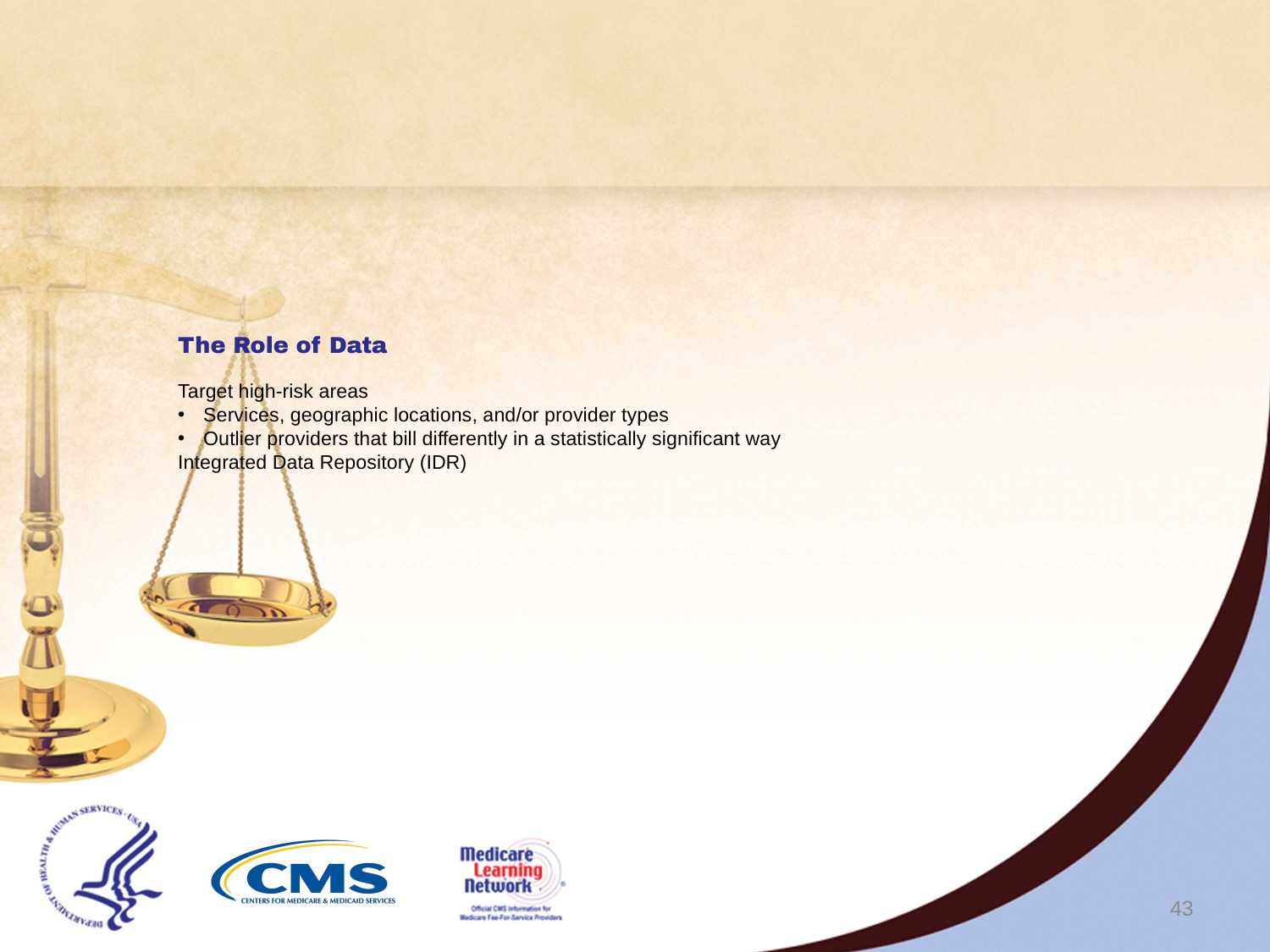

# The Role of Data Target high-risk areas
Services, geographic locations, and/or provider types
Outlier providers that bill differently in a statistically significant way
Integrated Data Repository (IDR)

43